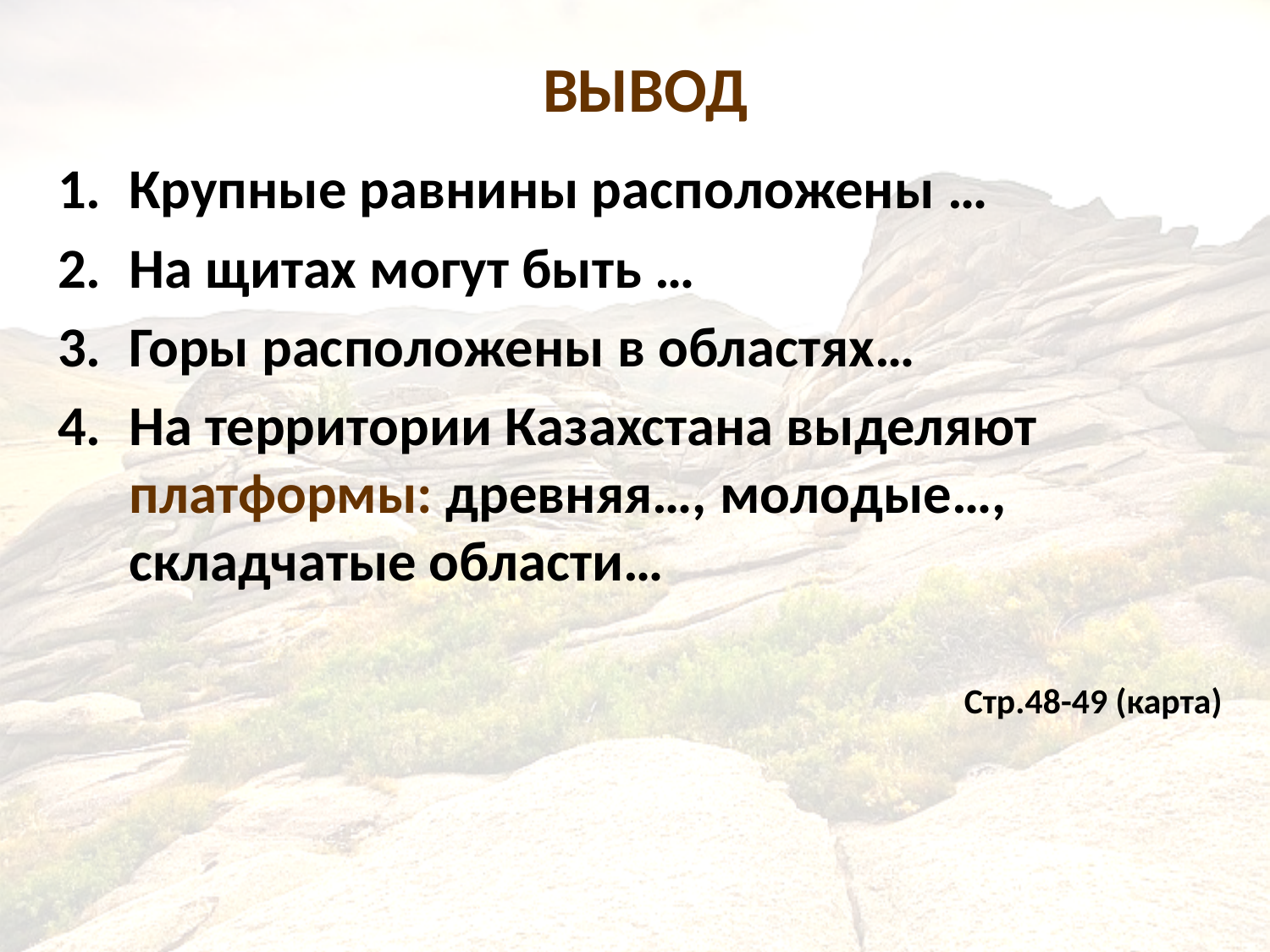

# ВЫВОД
Крупные равнины расположены …
На щитах могут быть …
Горы расположены в областях…
На территории Казахстана выделяют платформы: древняя…, молодые…, складчатые области…

Стр.48-49 (карта)